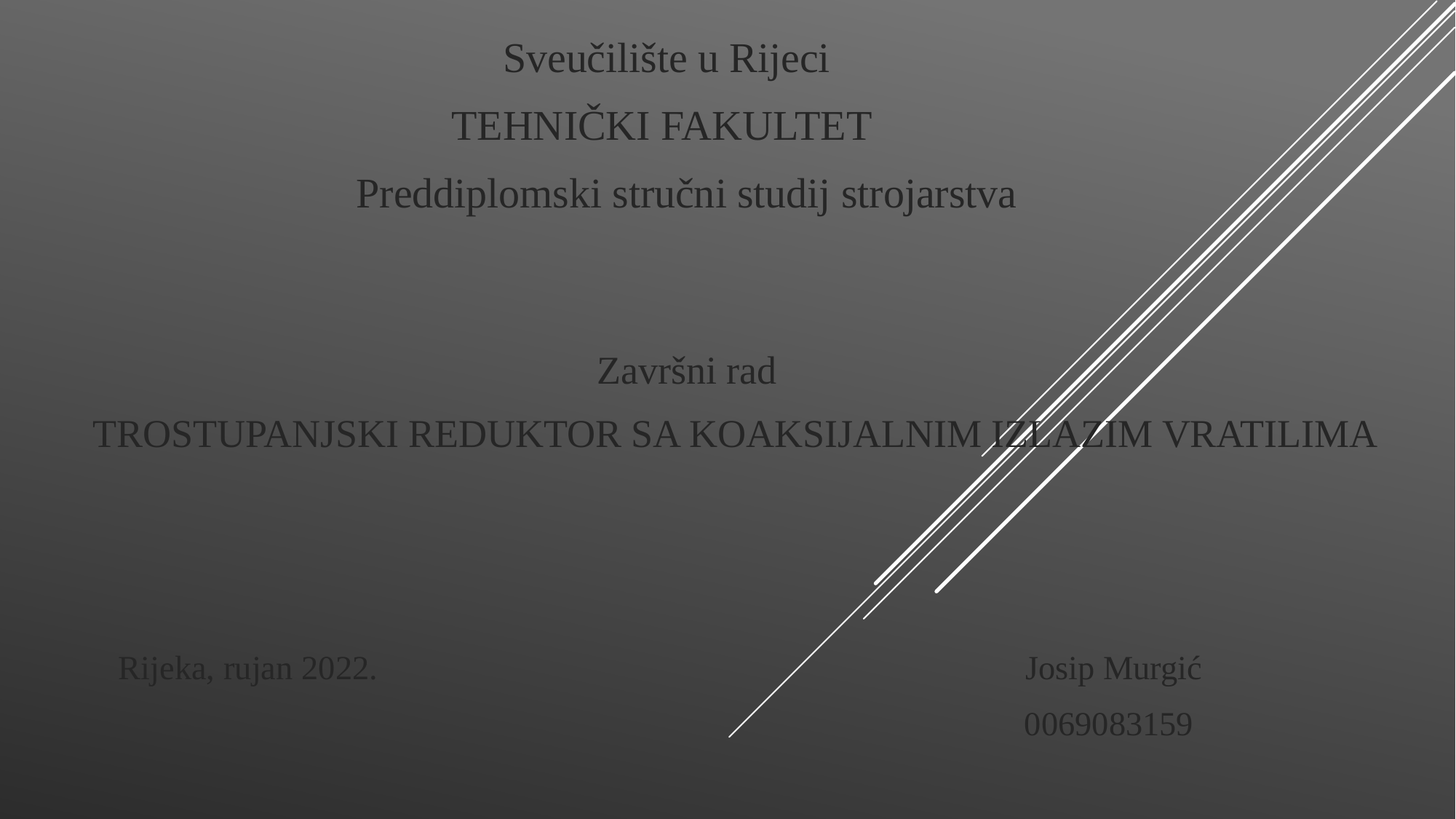

Sveučilište u Rijeci
                                  TEHNIČKI FAKULTET
                         Preddiplomski stručni studij strojarstva

                                                           Završni rad
TROSTUPANJSKI REDUKTOR SA KOAKSIJALNIM IZLAZIM VRATILIMA

   Rijeka, rujan 2022.                                                                            Josip Murgić
                                                                                                             0069083159